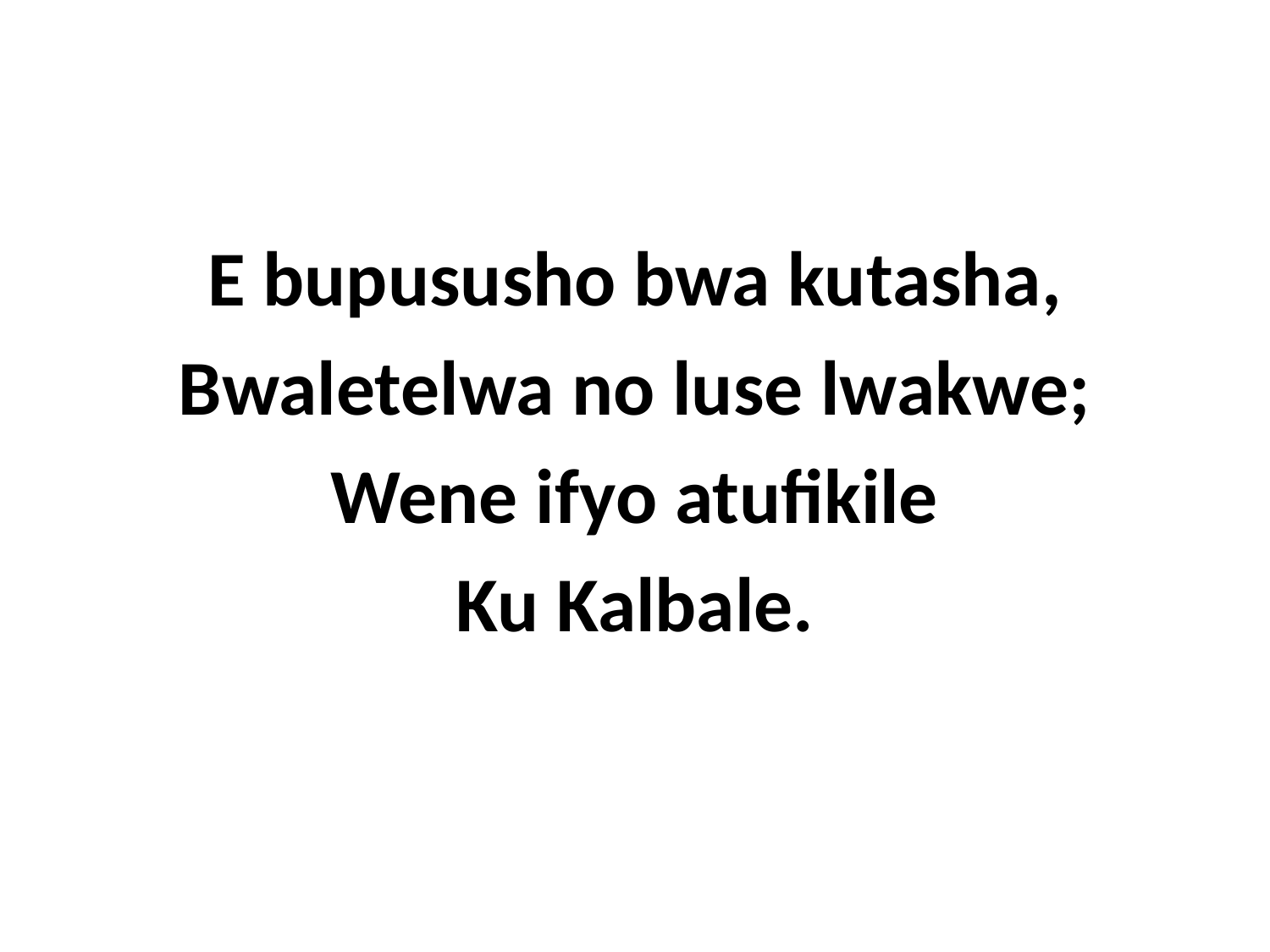

E bupususho bwa kutasha,
Bwaletelwa no luse lwakwe;
Wene ifyo atufikile
Ku Kalbale.